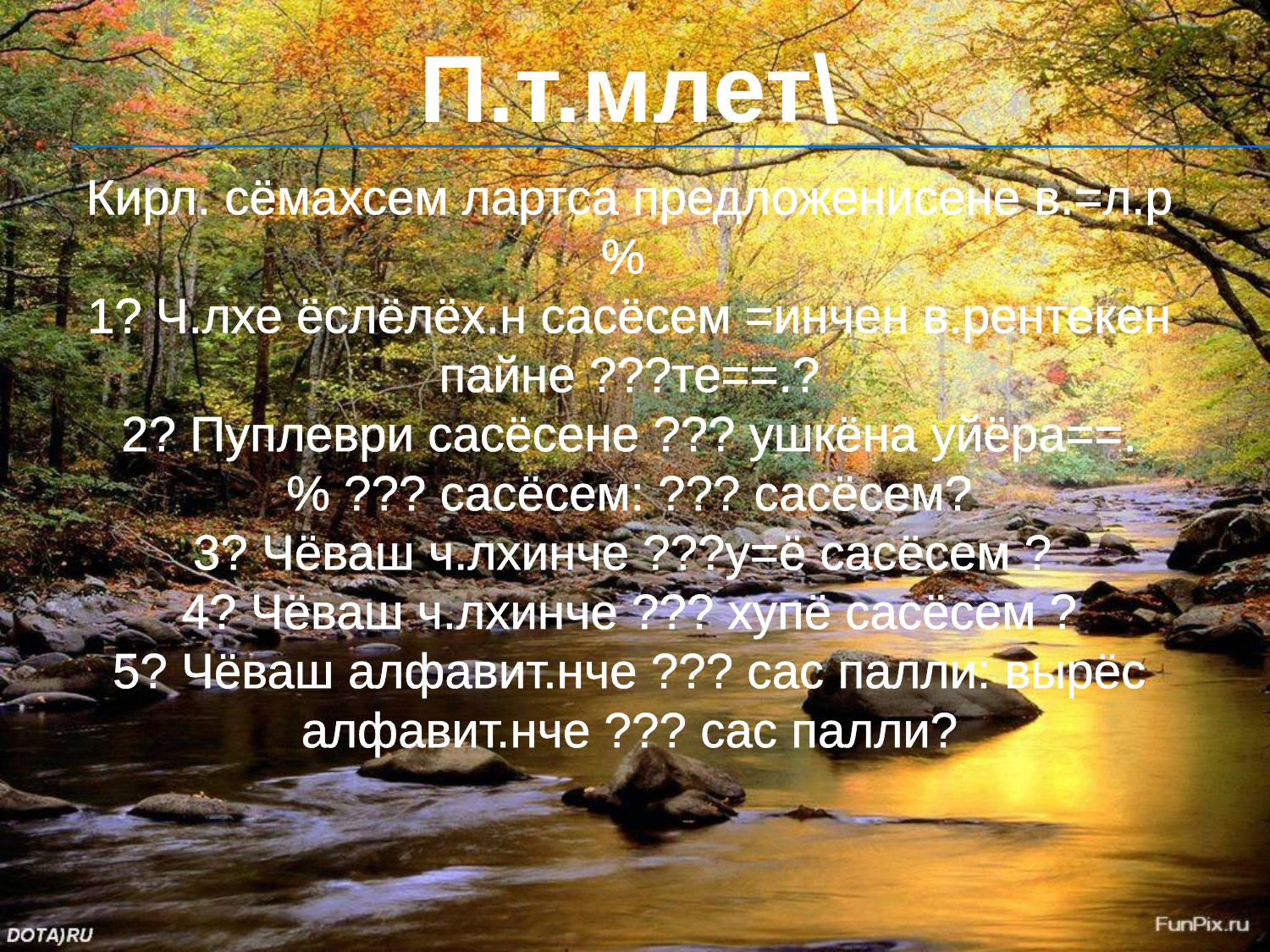

П.т.млет\
Кирл. сёмахсем лартса предложенисене в.=л.р%
1? Ч.лхе ёслёлёх.н сасёсем =инчен в.рентекен пайне ???те==.?
2? Пуплеври сасёсене ??? ушкёна уйёра==.% ??? сасёсем: ??? сасёсем?
3? Чёваш ч.лхинче ???у=ё сасёсем ?
4? Чёваш ч.лхинче ??? хупё сасёсем ?
5? Чёваш алфавит.нче ??? сас палли: вырёс алфавит.нче ??? сас палли?